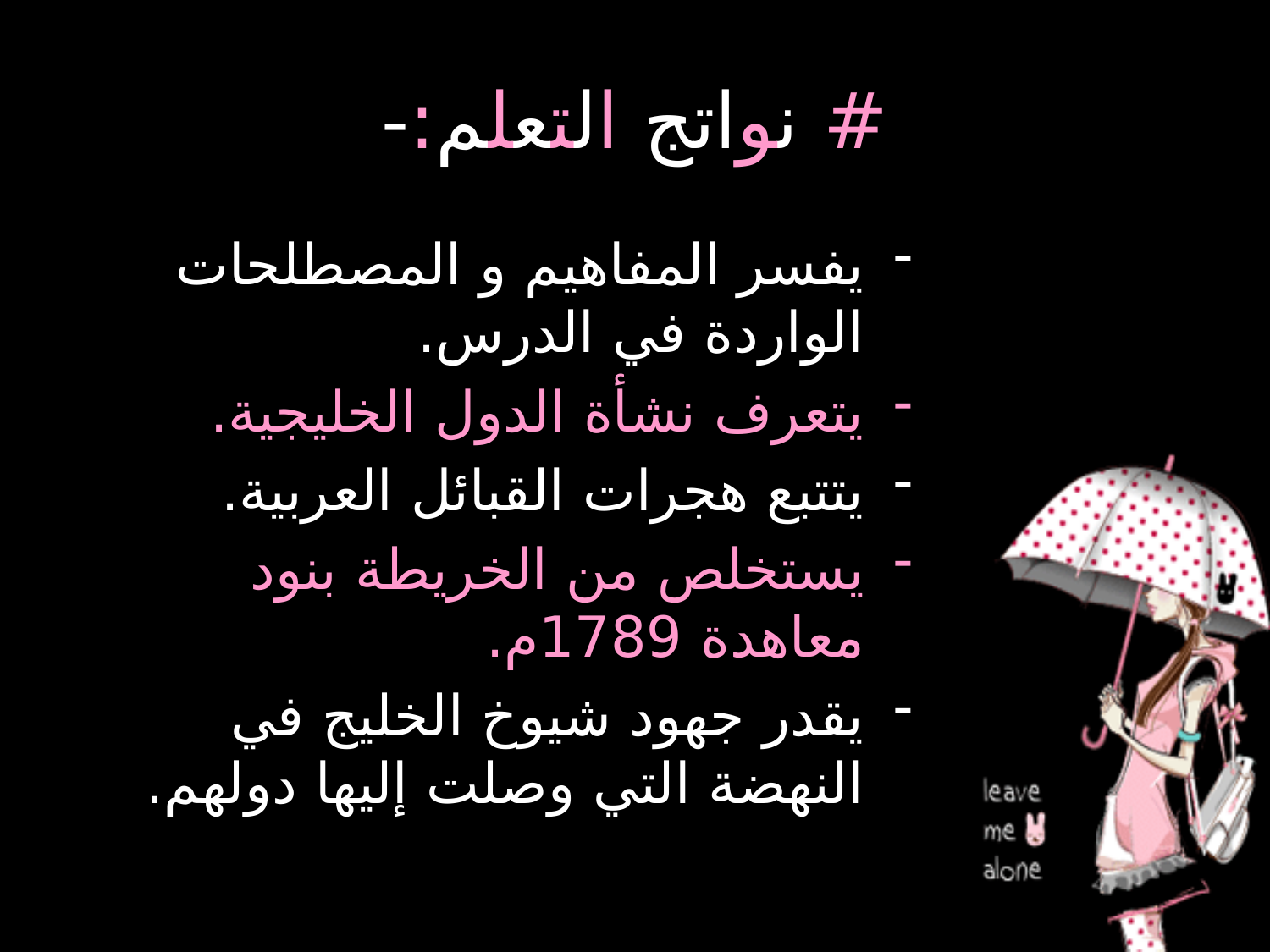

# # نواتج التعلم:-
يفسر المفاهيم و المصطلحات الواردة في الدرس.
يتعرف نشأة الدول الخليجية.
يتتبع هجرات القبائل العربية.
يستخلص من الخريطة بنود معاهدة 1789م.
يقدر جهود شيوخ الخليج في النهضة التي وصلت إليها دولهم.